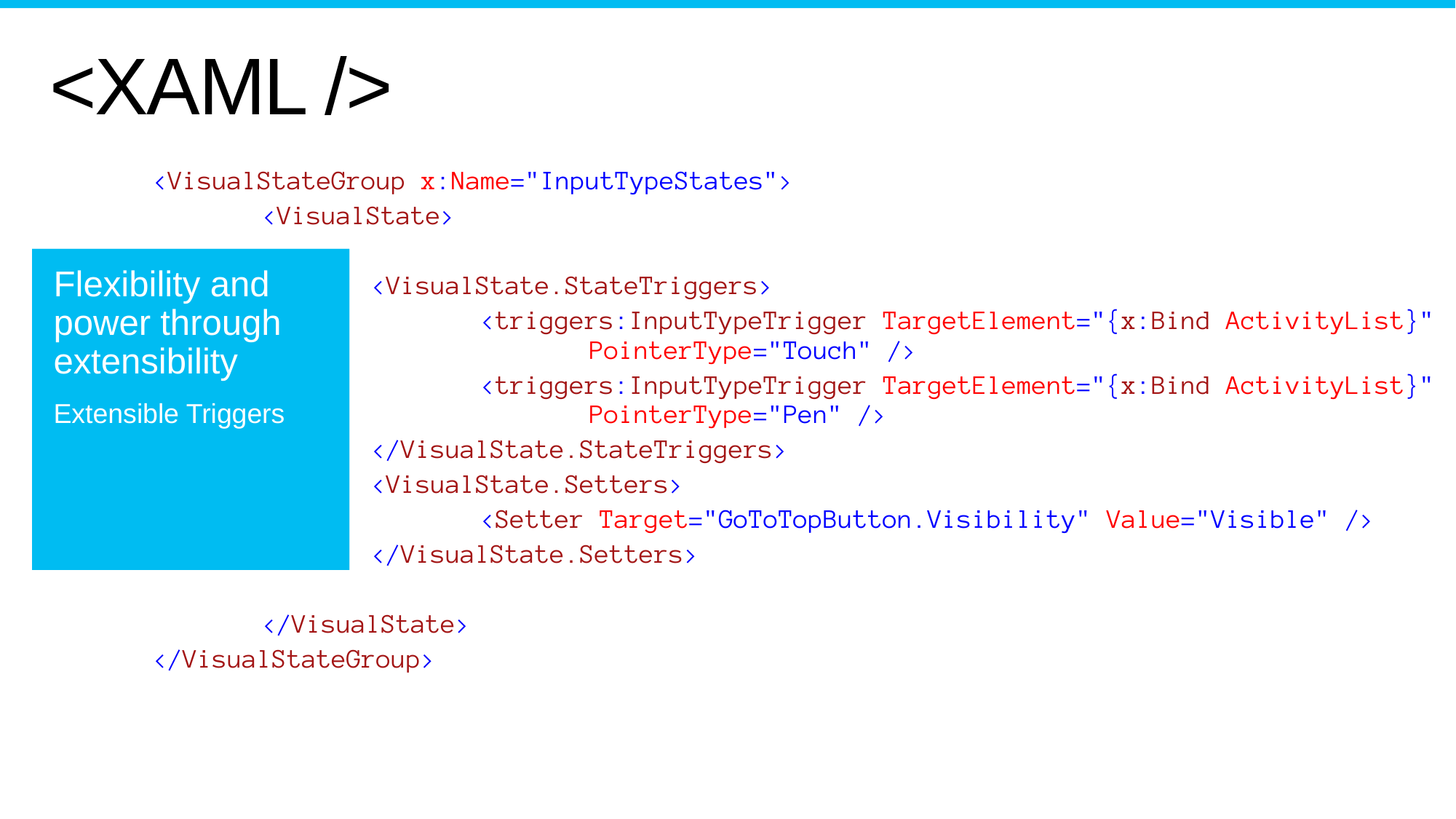

# <XAML />

<VisualStateGroup x:Name="InputTypeStates">
	<VisualState>

		<VisualState.StateTriggers>
			<triggers:InputTypeTrigger TargetElement="{x:Bind ActivityList}" 					PointerType="Touch" />
			<triggers:InputTypeTrigger TargetElement="{x:Bind ActivityList}" 					PointerType="Pen" />
		</VisualState.StateTriggers>
		<VisualState.Setters>
			<Setter Target="GoToTopButton.Visibility" Value="Visible" />
		</VisualState.Setters>

	</VisualState>
</VisualStateGroup>
Flexibility and power through extensibility
Extensible Triggers
Windows 10 XAML ‘free’

Common scenarios are handled by the platform
“automagicaly”